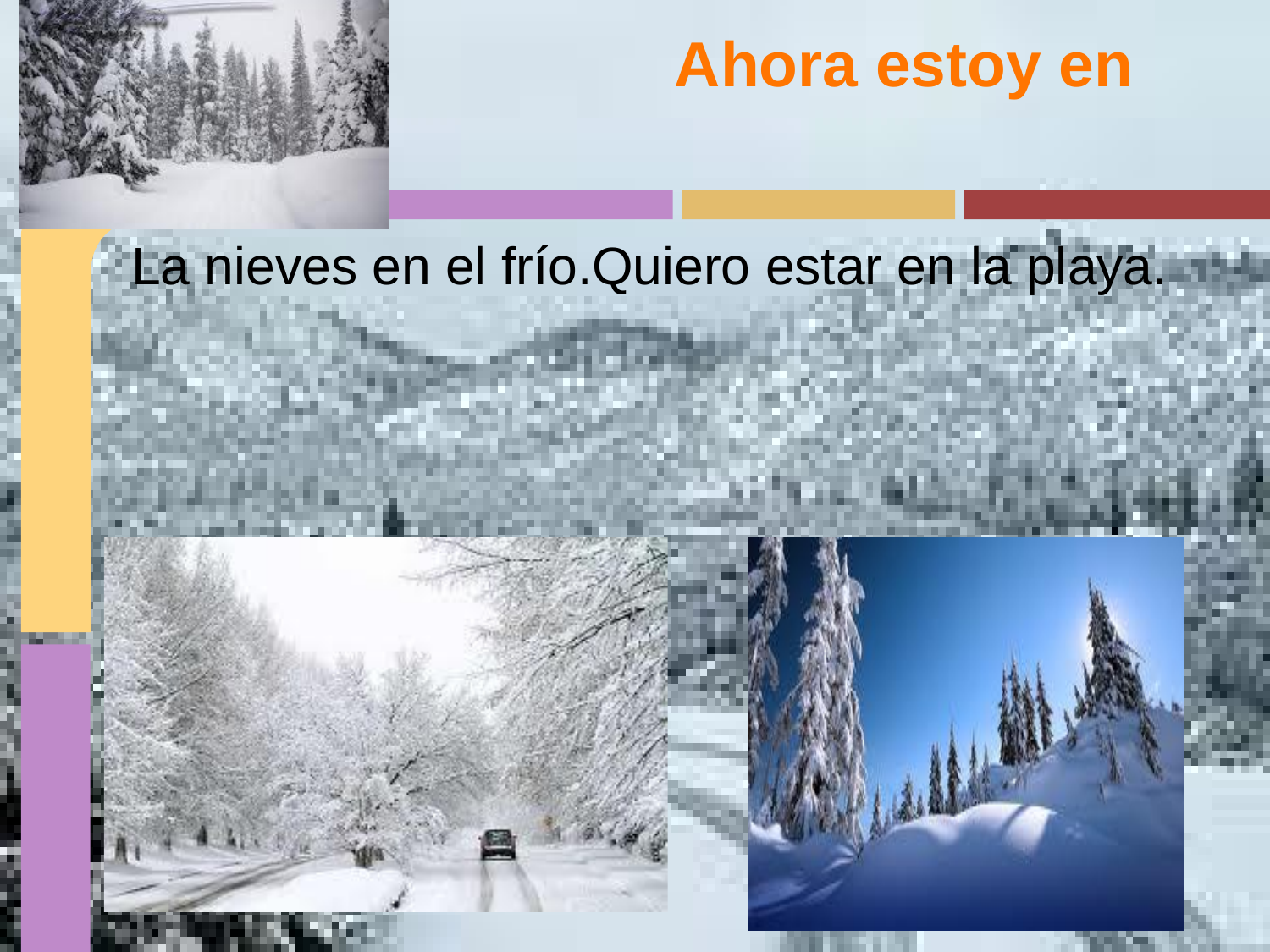

# Ahora estoy en casa
La nieves en el frío.Quiero estar en la playa.